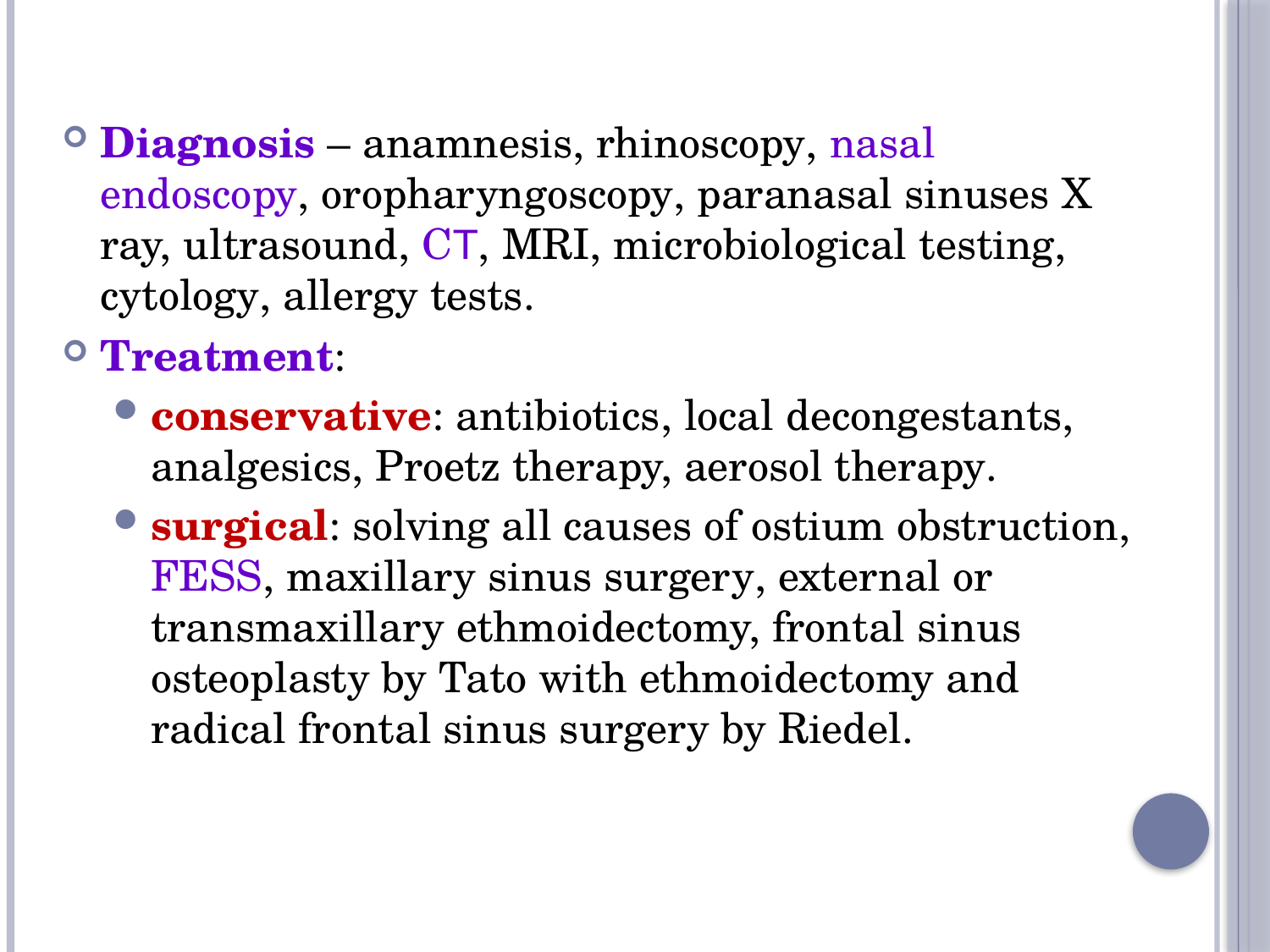

Diagnosis – anamnesis, rhinoscopy, nasal endoscopy, oropharyngoscopy, paranasal sinuses X ray, ultrasound, CТ, MRI, microbiological testing, cytology, allergy tests.
Treatment:
conservative: antibiotics, local decongestants, analgesics, Proetz therapy, aerosol therapy.
surgical: solving all causes of ostium obstruction, FESS, maxillary sinus surgery, external or transmaxillary ethmoidectomy, frontal sinus osteoplasty by Tato with ethmoidectomy and radical frontal sinus surgery by Riedel.